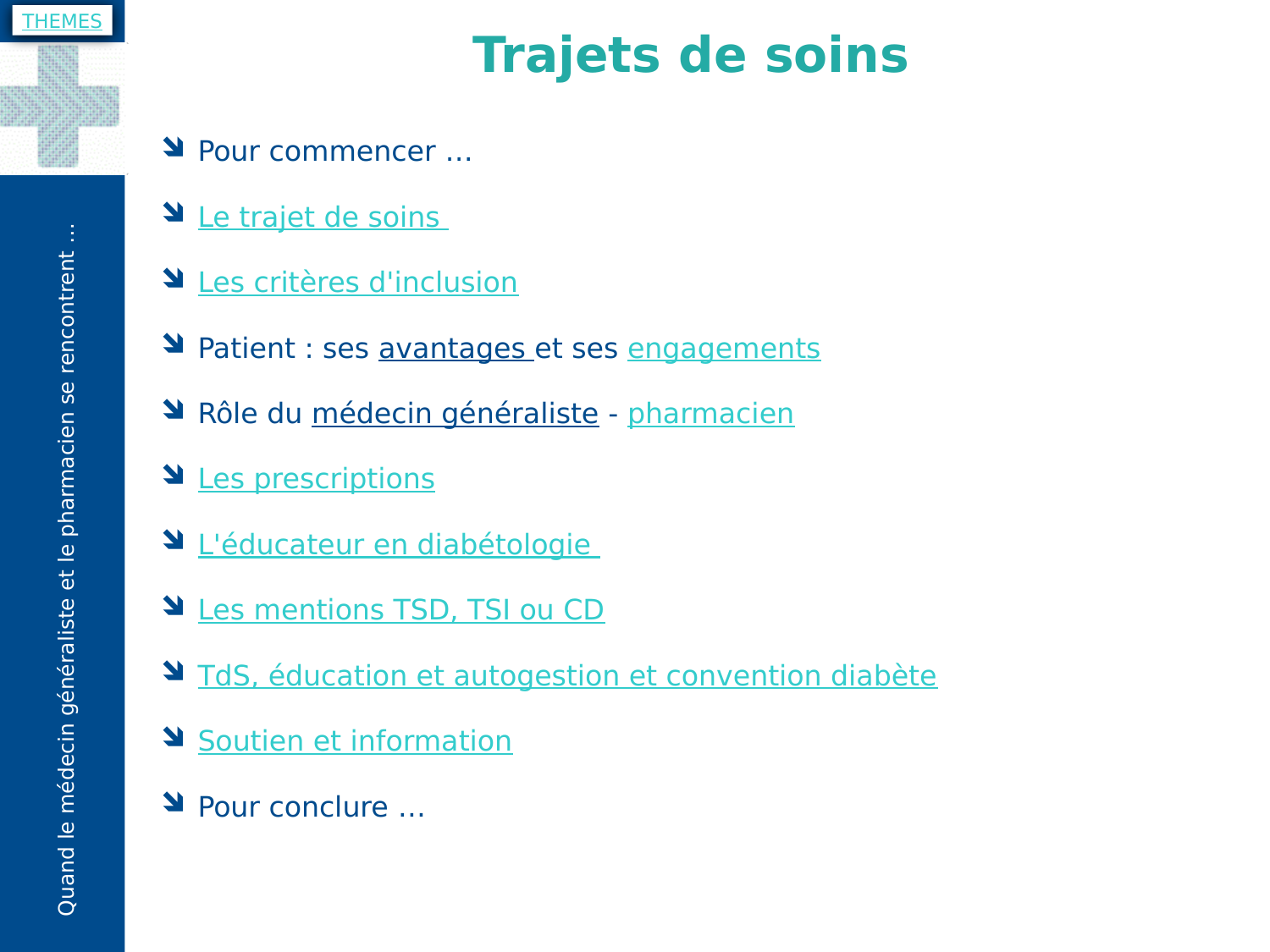

THEMES
Trajets de soins
Pour commencer …
Le trajet de soins
Les critères d'inclusion
Patient : ses avantages et ses engagements
Rôle du médecin généraliste - pharmacien
Les prescriptions
L'éducateur en diabétologie
Les mentions TSD, TSI ou CD
TdS, éducation et autogestion et convention diabète
Soutien et information
Pour conclure …